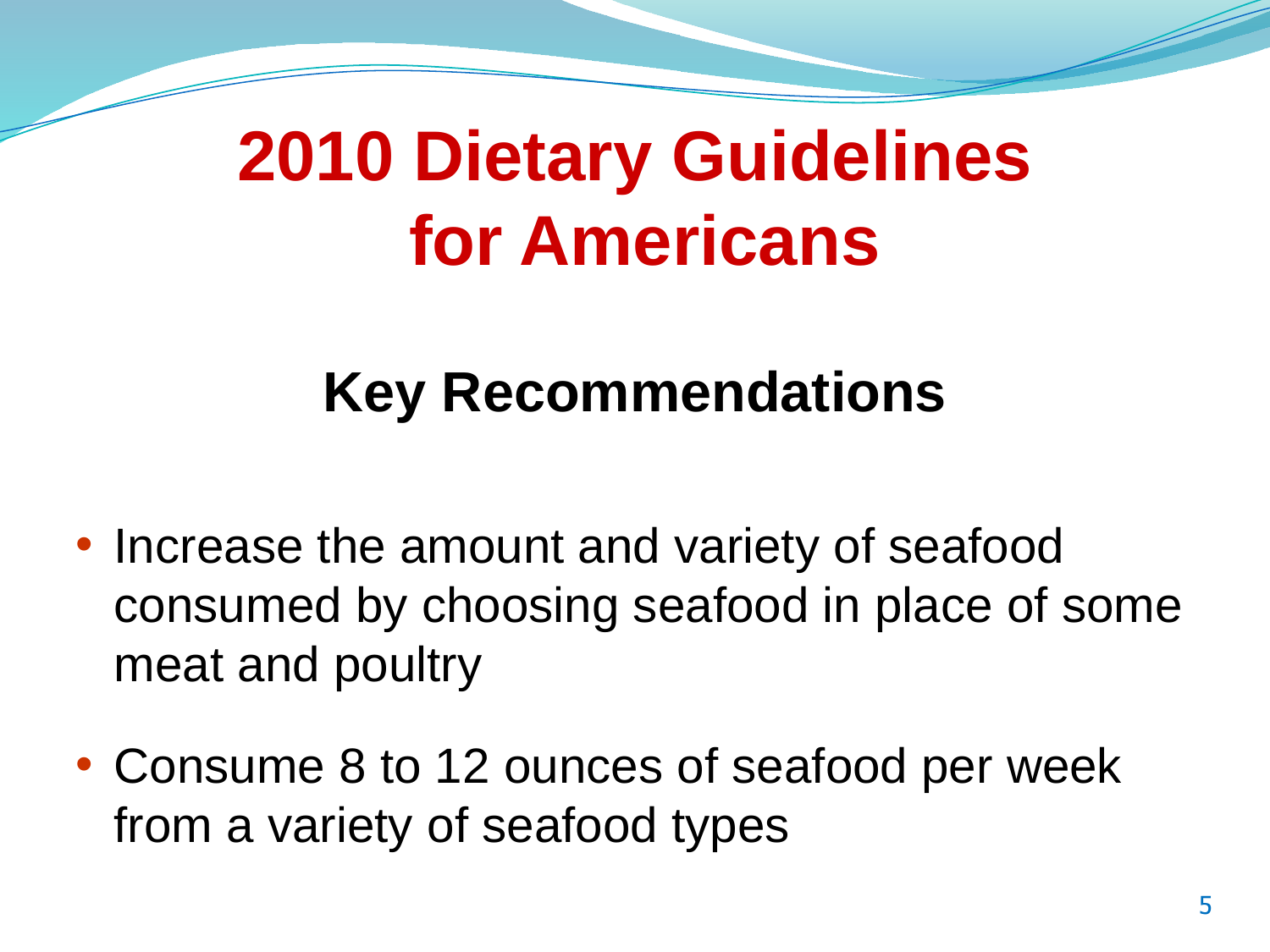

# 2010 Dietary Guidelines for Americans Key Recommendations
Increase the amount and variety of seafood consumed by choosing seafood in place of some meat and poultry
Consume 8 to 12 ounces of seafood per week from a variety of seafood types
5